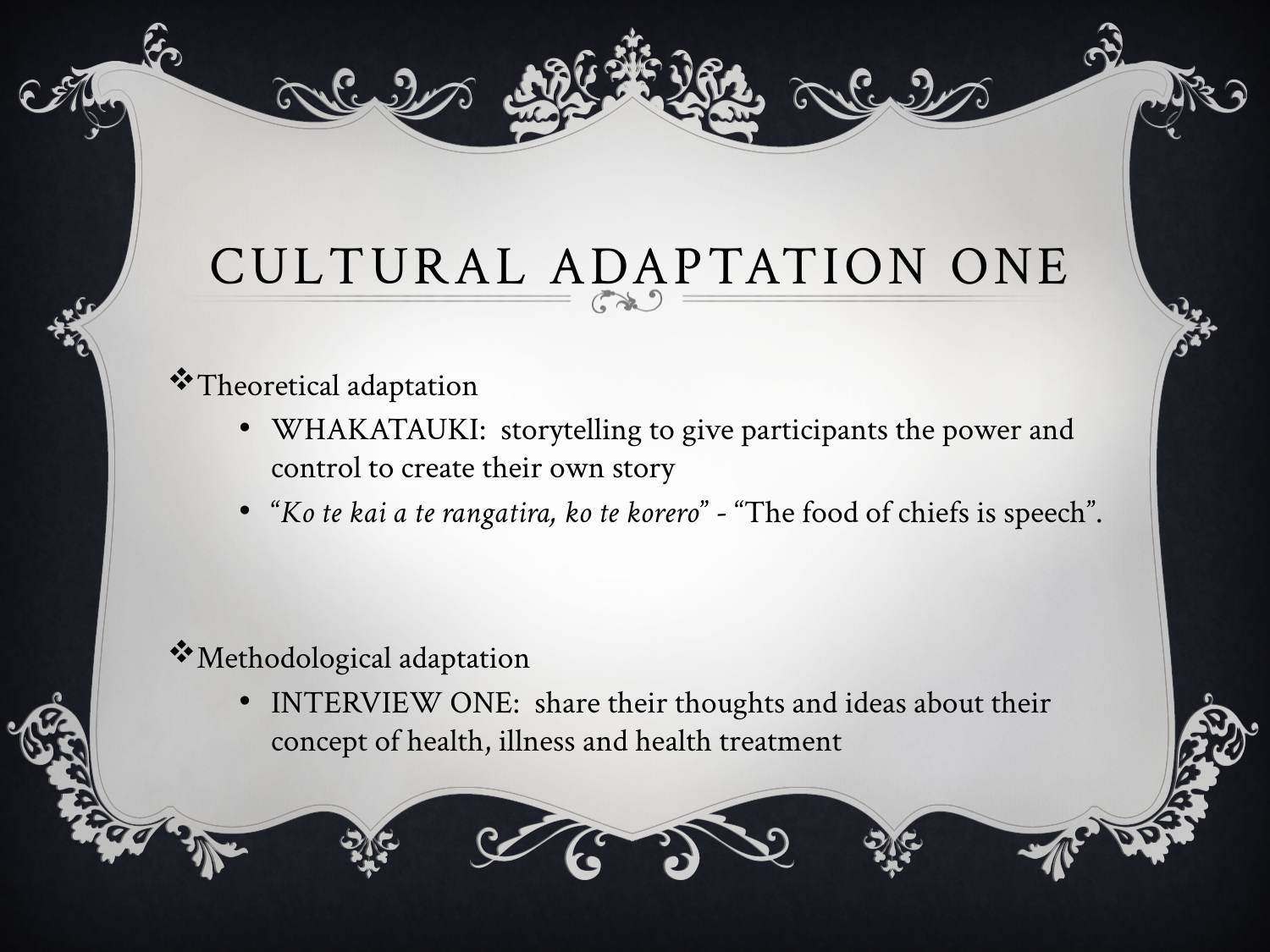

# CULTURAL Adaptation one
Theoretical adaptation
WHAKATAUKI:  storytelling to give participants the power and control to create their own story
“Ko te kai a te rangatira, ko te korero” - “The food of chiefs is speech”.

Methodological adaptation
INTERVIEW ONE:  share their thoughts and ideas about their concept of health, illness and health treatment